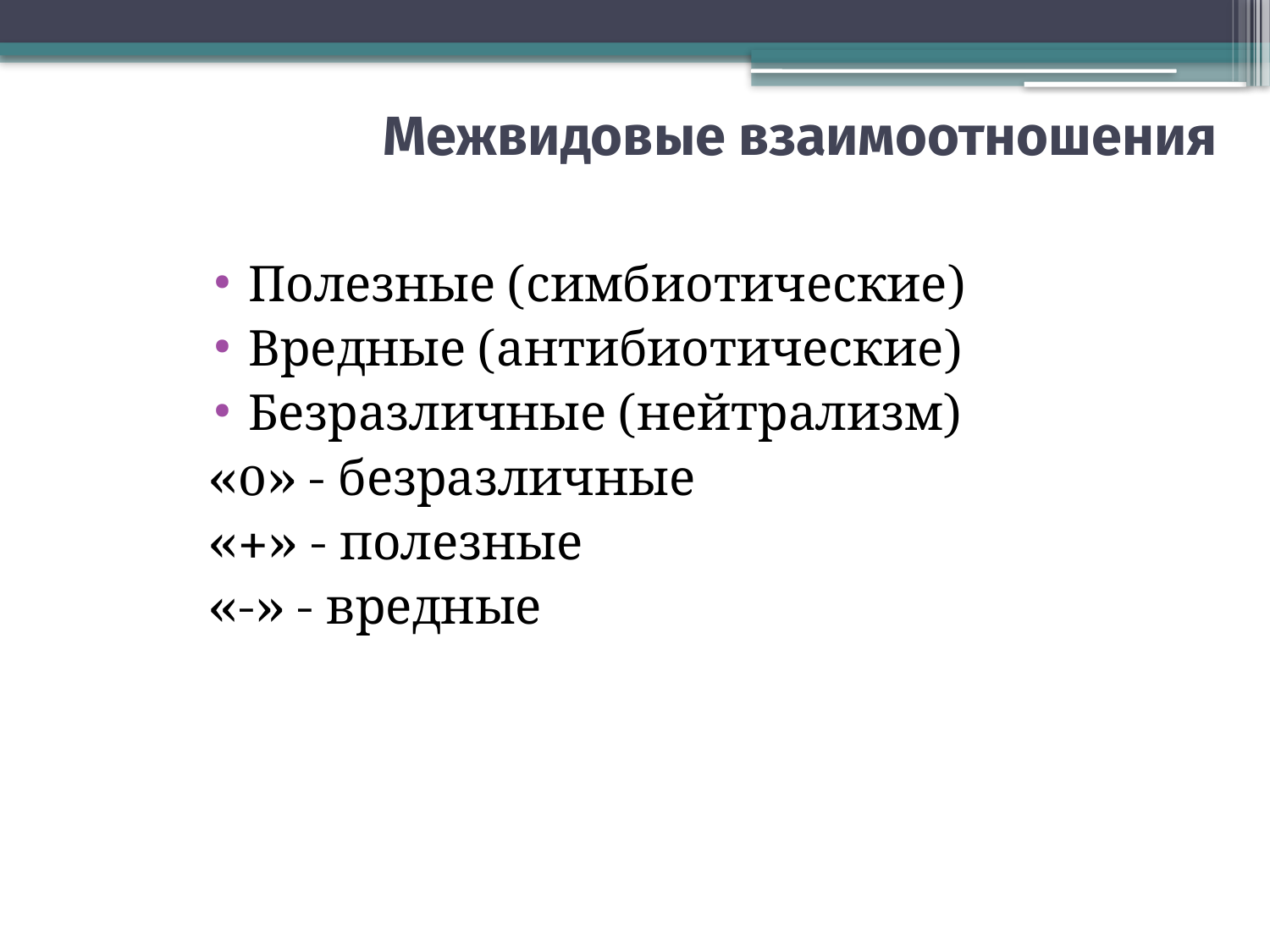

# Межвидовые взаимоотношения
Полезные (симбиотические)
Вредные (антибиотические)
Безразличные (нейтрализм)
«0» - безразличные
«+» - полезные
«-» - вредные